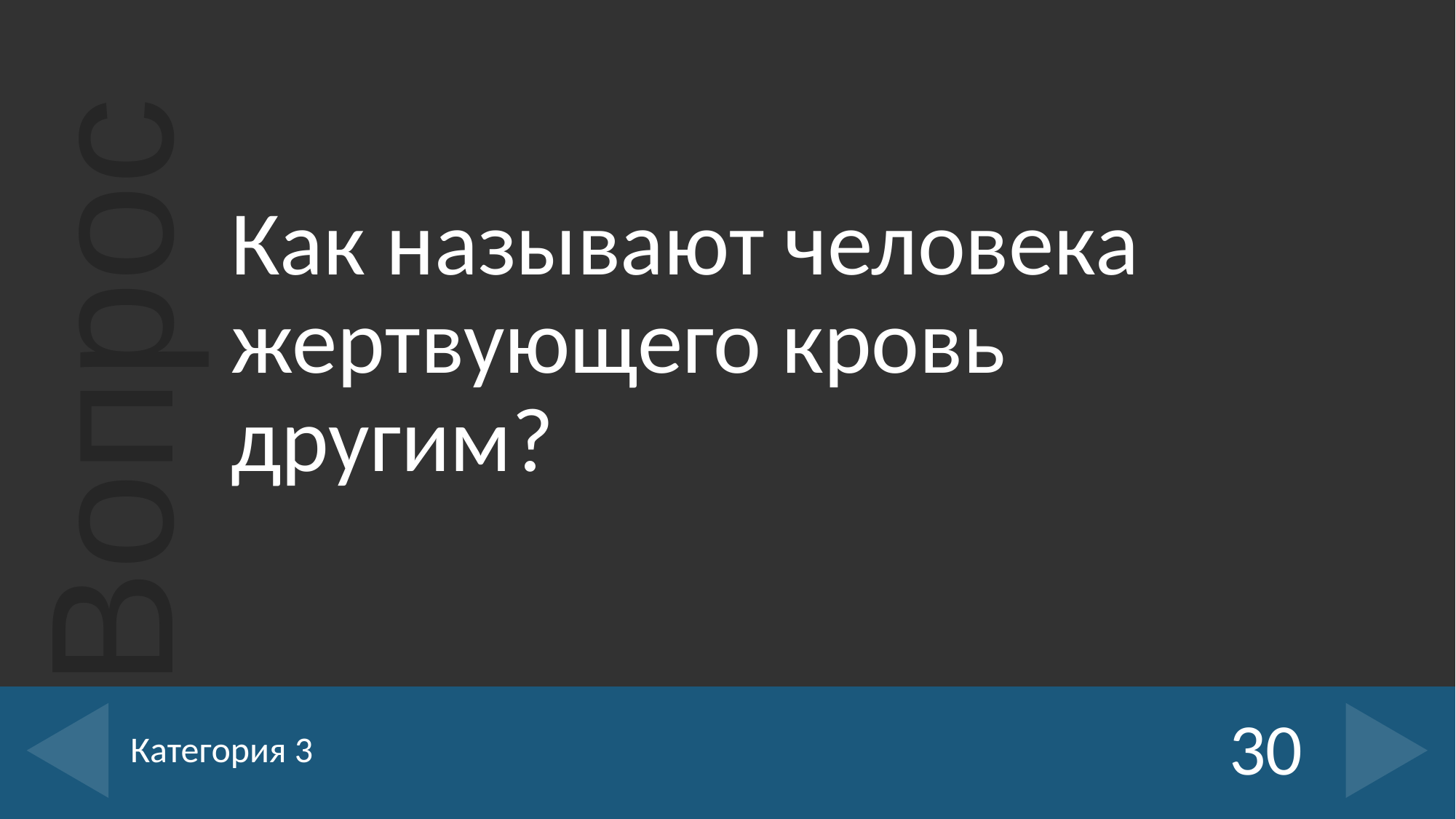

Как называют человека жертвующего кровь другим?
# Категория 3
30